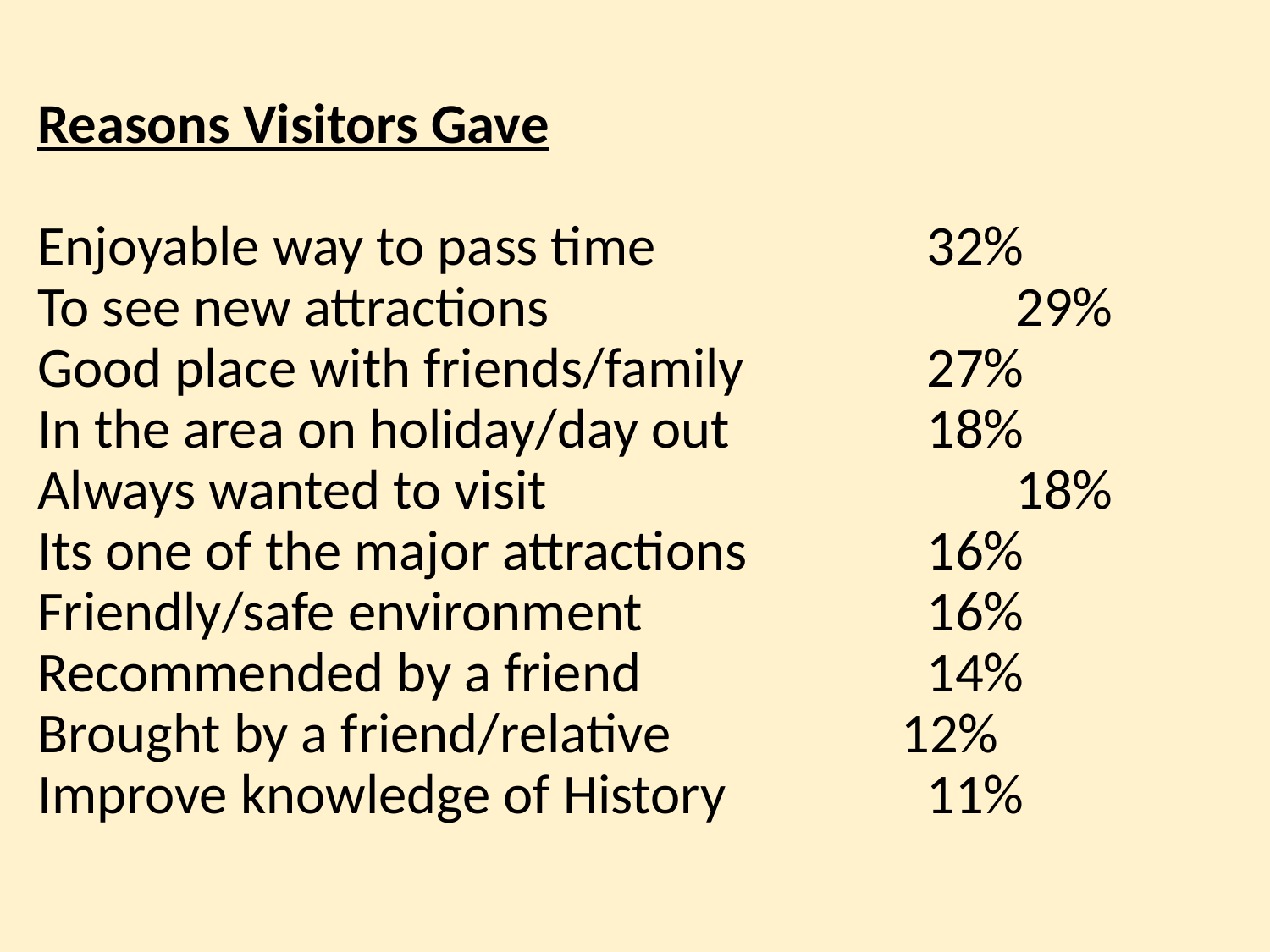

# Reasons Visitors Gave Enjoyable way to pass time			32% To see new attractions			       29% Good place with friends/family		27% In the area on holiday/day out		18% Always wanted to visit			       18% Its one of the major attractions		16% Friendly/safe environment			16% Recommended by a friend			14% Brought by a friend/relative		        12% Improve knowledge of History		11%